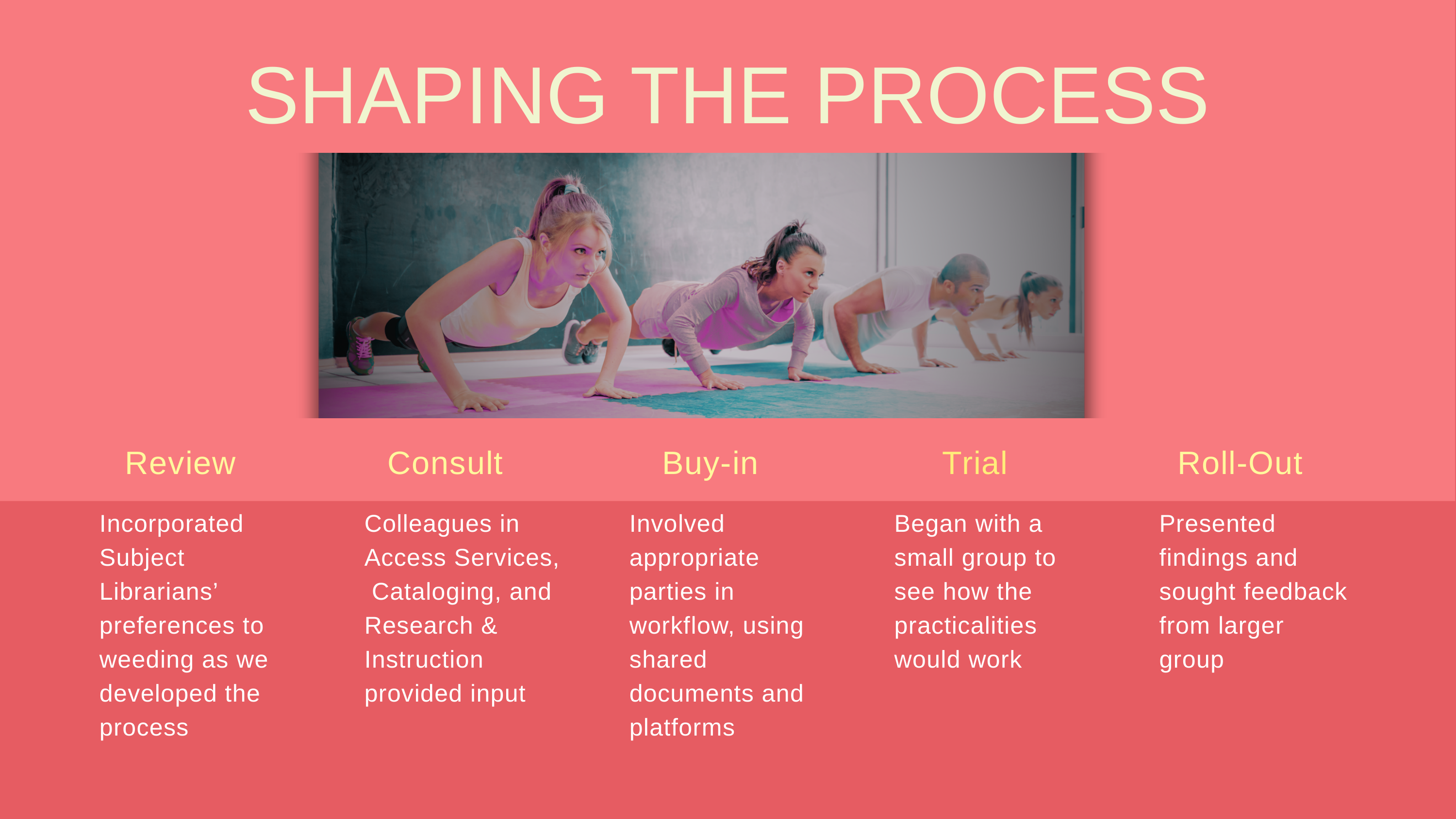

SHAPING THE PROCESS

Review
Consult
Buy-in
Trial
Roll-Out
Incorporated Subject Librarians’ preferences to weeding as we developed the process
Colleagues in Access Services,  Cataloging, and Research & Instruction provided input
Involved appropriate parties in  workflow, using shared documents and platforms
Began with a small group to see how the practicalities would work
Presented findings and sought feedback from larger group